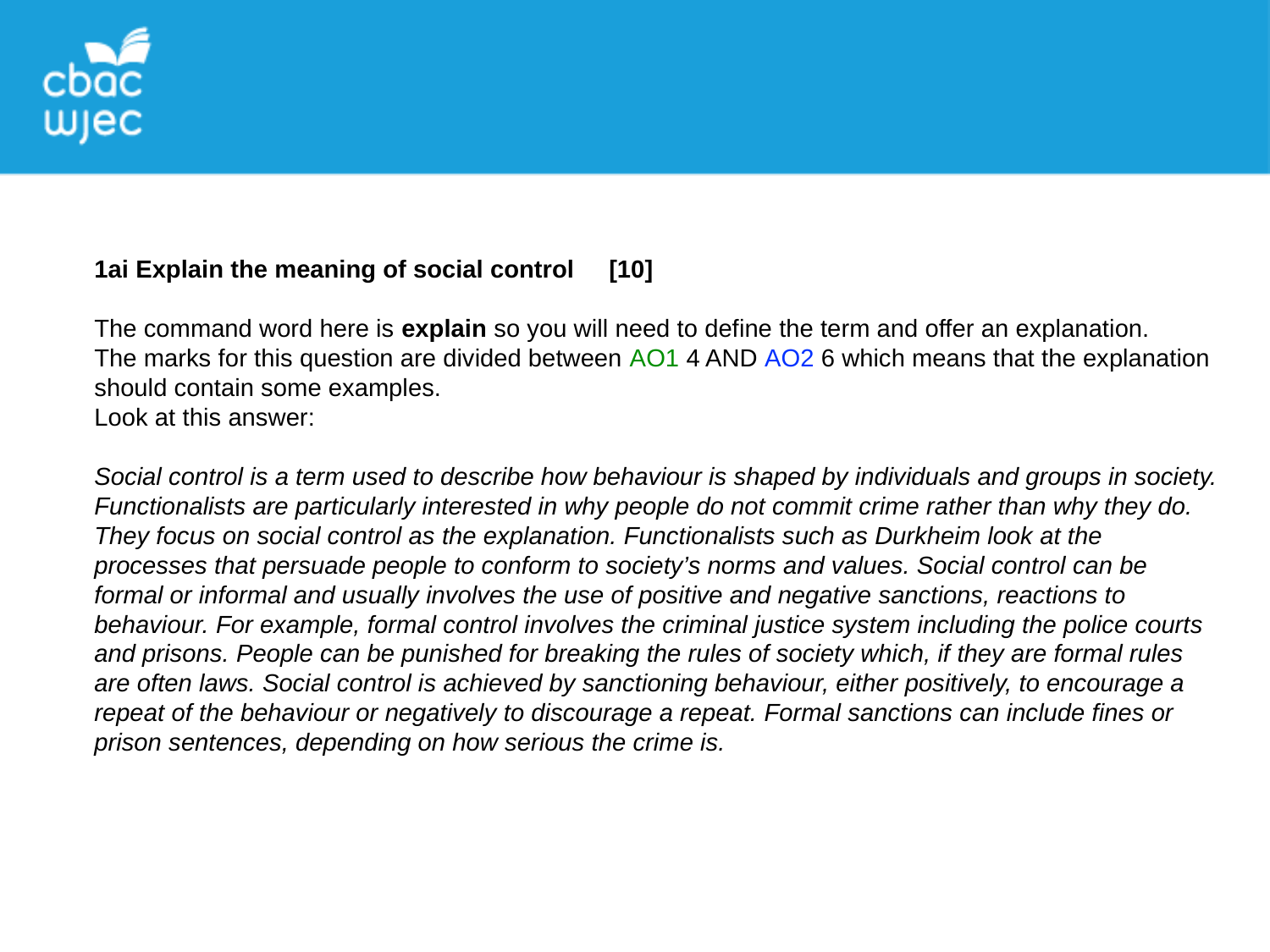

1ai Explain the meaning of social control     [10]

The command word here is explain so you will need to define the term and offer an explanation.
The marks for this question are divided between AO1 4 AND AO2 6 which means that the explanation should contain some examples.
Look at this answer:

Social control is a term used to describe how behaviour is shaped by individuals and groups in society. Functionalists are particularly interested in why people do not commit crime rather than why they do. They focus on social control as the explanation. Functionalists such as Durkheim look at the processes that persuade people to conform to society’s norms and values. Social control can be formal or informal and usually involves the use of positive and negative sanctions, reactions to behaviour. For example, formal control involves the criminal justice system including the police courts and prisons. People can be punished for breaking the rules of society which, if they are formal rules are often laws. Social control is achieved by sanctioning behaviour, either positively, to encourage a repeat of the behaviour or negatively to discourage a repeat. Formal sanctions can include fines or prison sentences, depending on how serious the crime is.